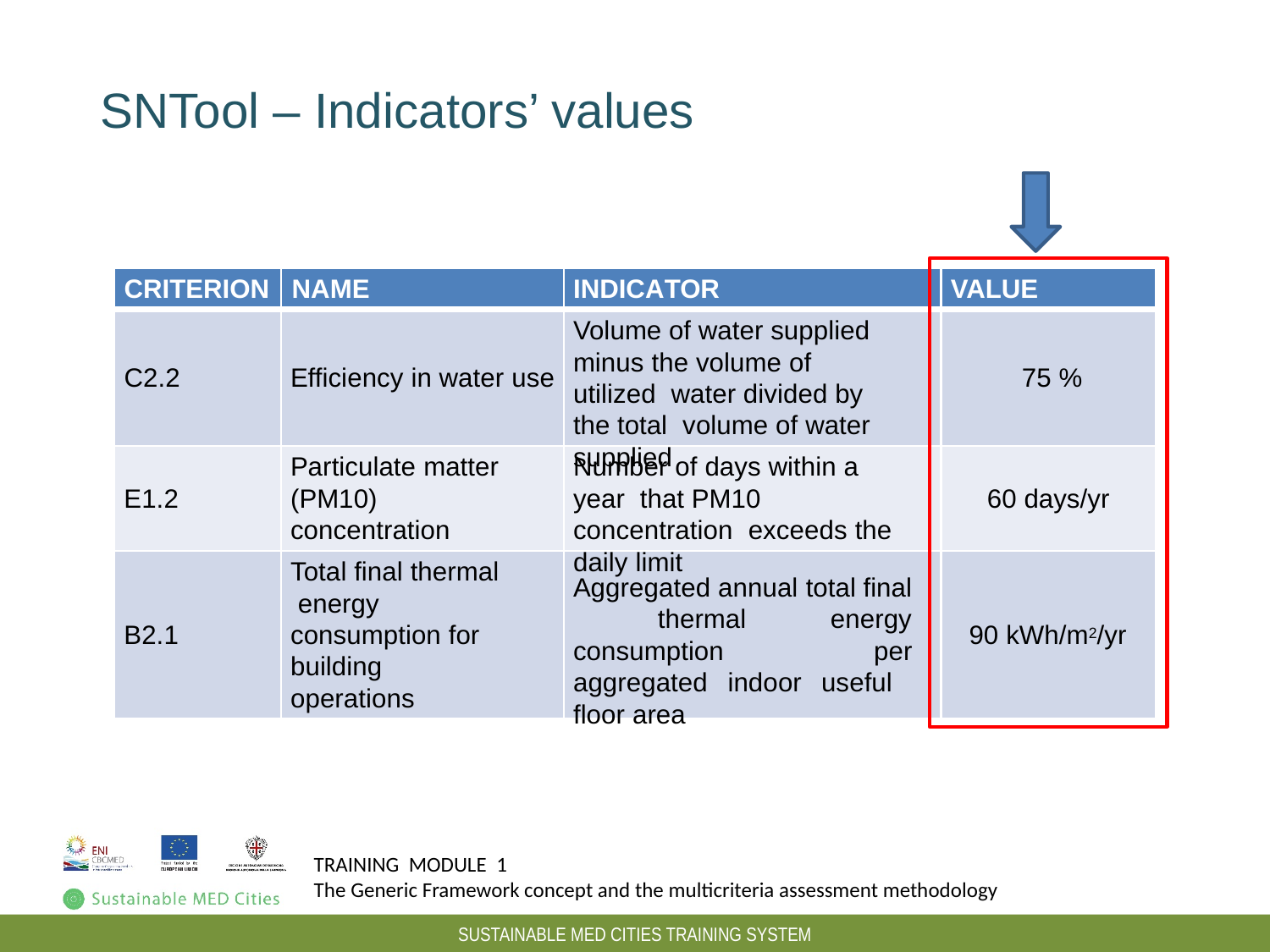

SNTool – Indicators’ values

CRITERION	NAME
INDICATOR
VALUE
Volume of water supplied  minus the volume of utilized  water divided by the total  volume of water supplied
C2.2
Efficiency in water use
75 %
Particulate matter
(PM10)
concentration
Number of days within a year  that PM10 concentration  exceeds the daily limit
E1.2
60 days/yr
Total final thermal  energy  consumption for  building  operations
Aggregated annual total final  thermal energy consumption  per aggregated indoor useful  floor area
B2.1
90 kWh/m2/yr